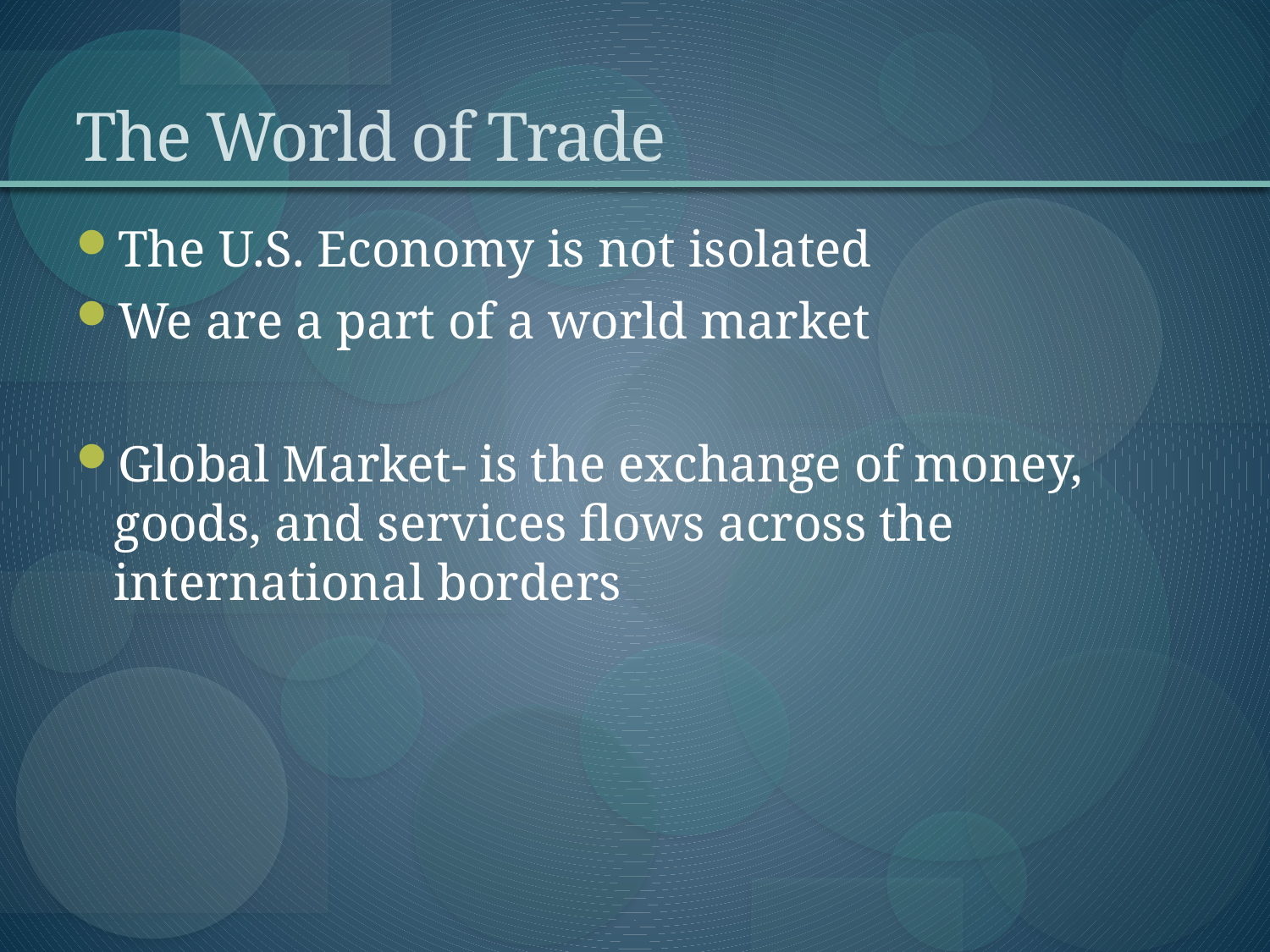

# The World of Trade
The U.S. Economy is not isolated
We are a part of a world market

Global Market- is the exchange of money, goods, and services flows across the international borders